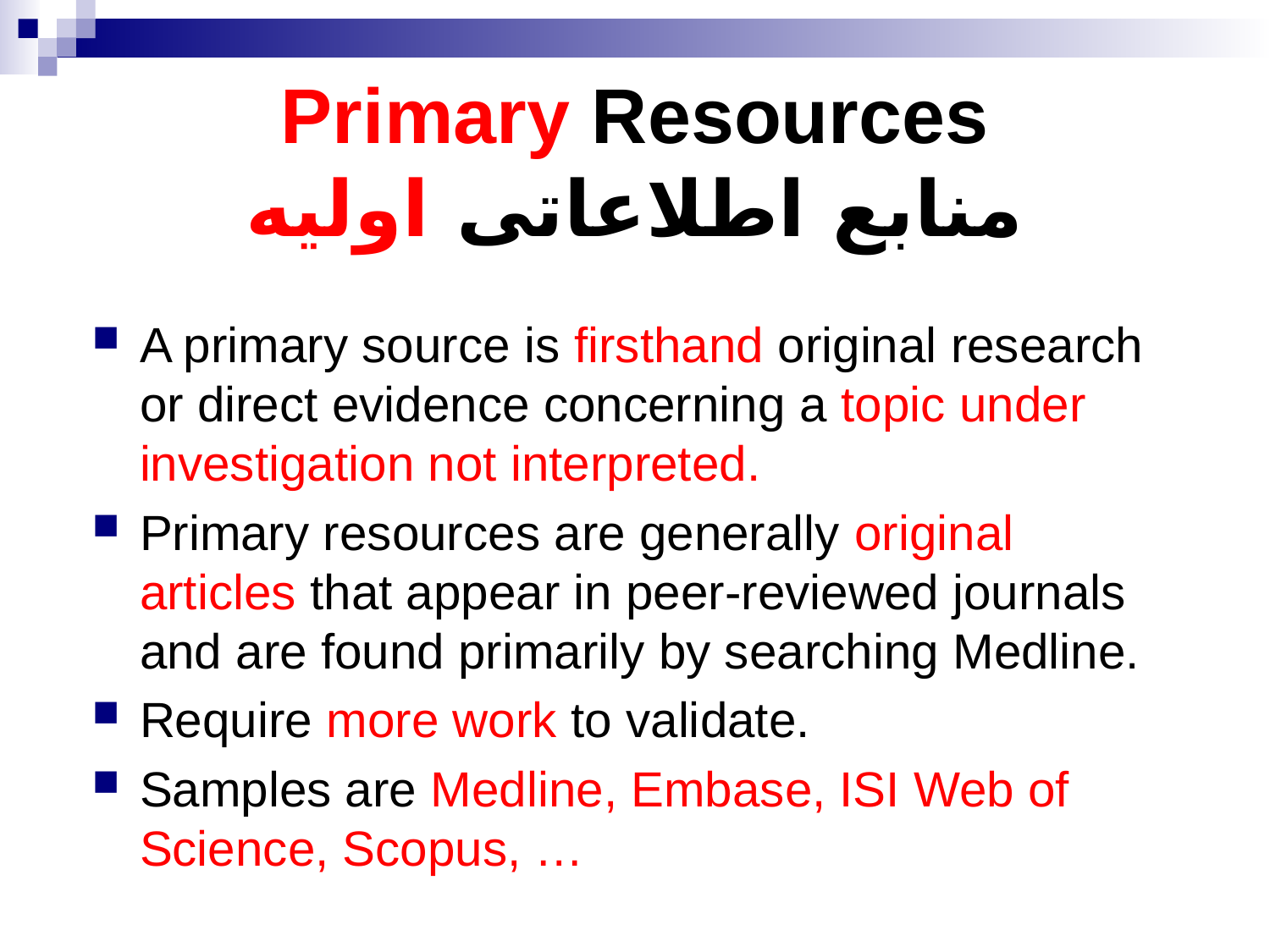

# Primary Resources منابع اطلاعاتی اوليه
A primary source is firsthand original research or direct evidence concerning a topic under investigation not interpreted.
Primary resources are generally original articles that appear in peer-reviewed journals and are found primarily by searching Medline.
Require more work to validate.
Samples are Medline, Embase, ISI Web of Science, Scopus, …